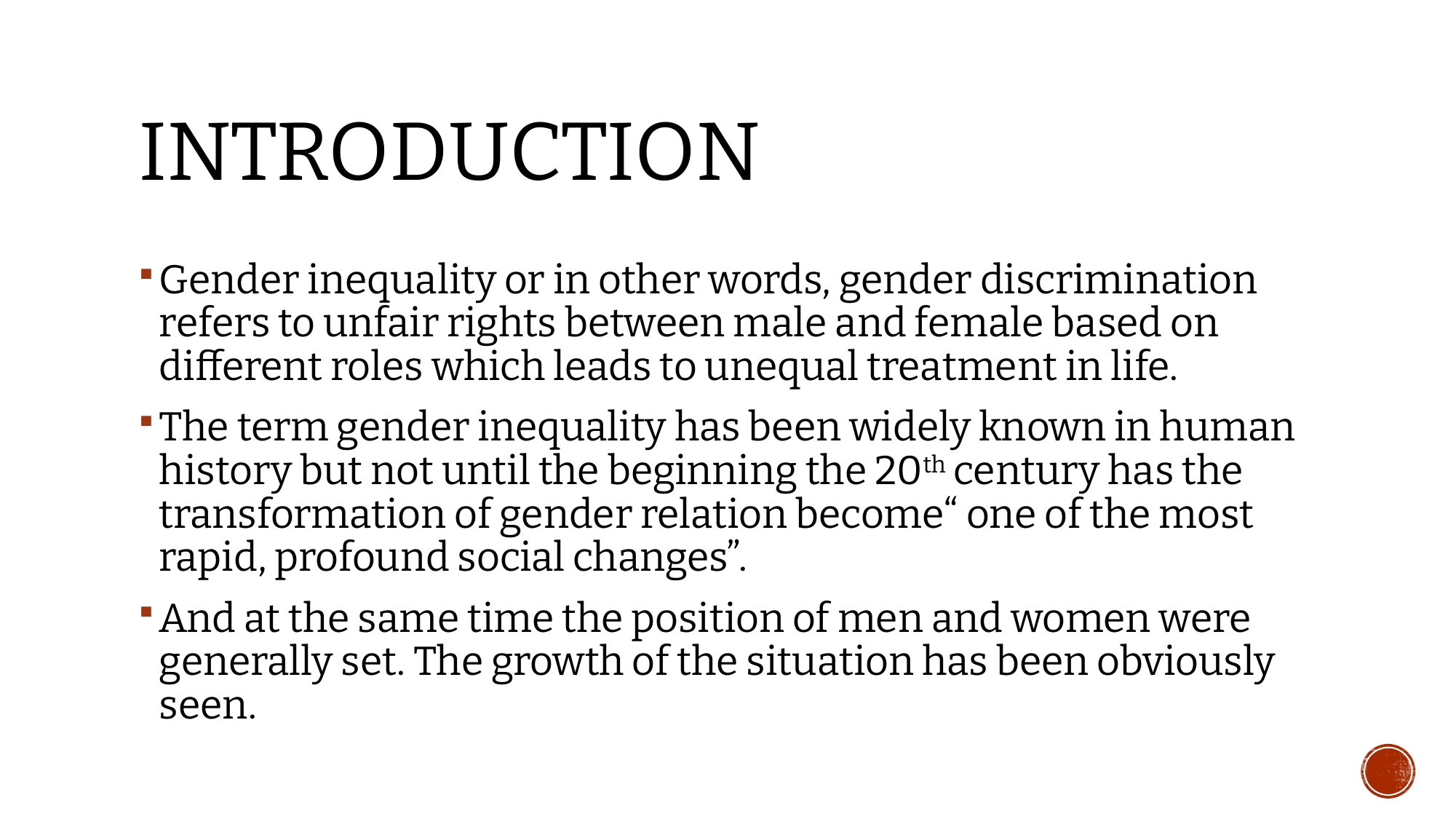

# Introduction
Gender inequality or in other words, gender discrimination refers to unfair rights between male and female based on different roles which leads to unequal treatment in life.
The term gender inequality has been widely known in human history but not until the beginning the 20th century has the transformation of gender relation become“ one of the most rapid, profound social changes”.
And at the same time the position of men and women were generally set. The growth of the situation has been obviously seen.